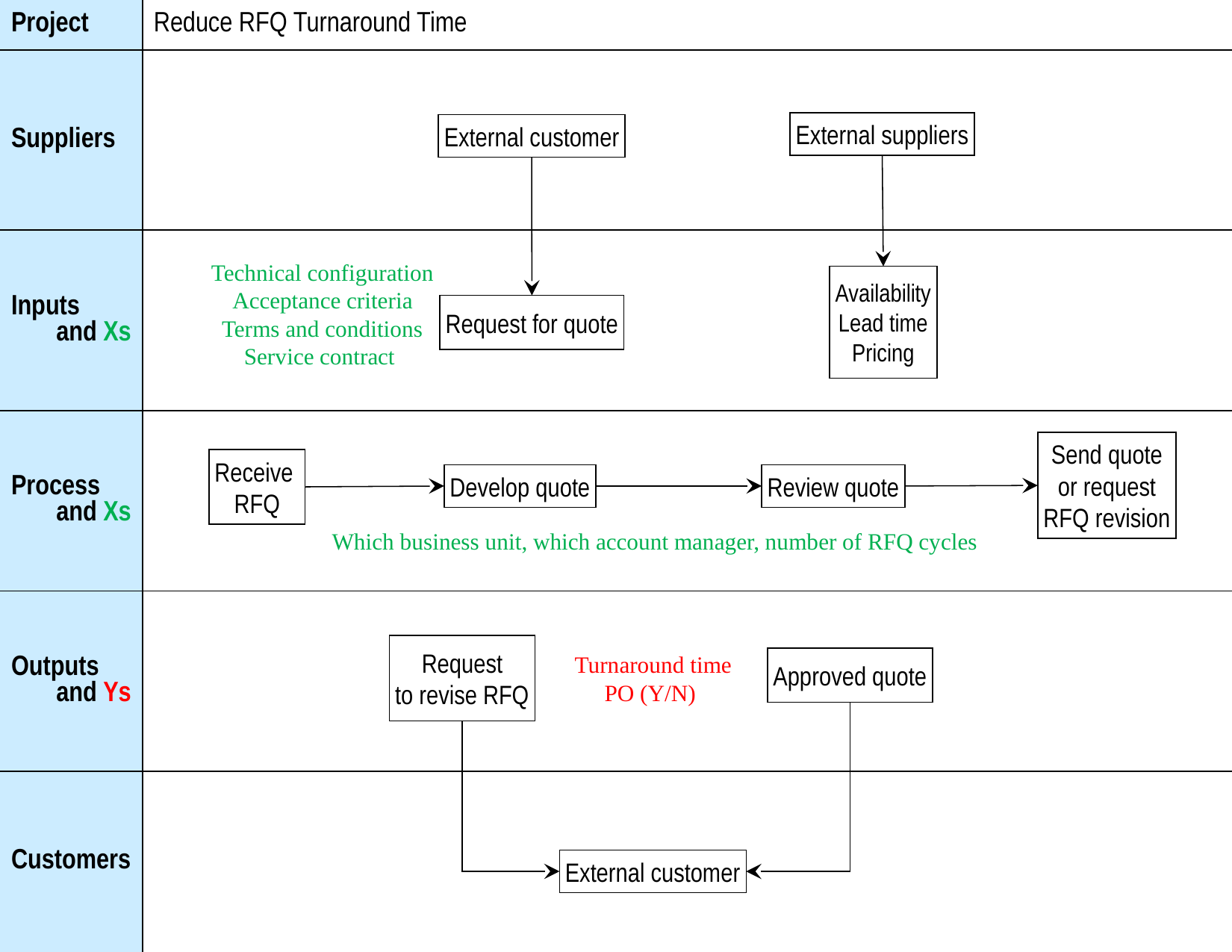

| Project | Reduce RFQ Turnaround Time |
| --- | --- |
| Suppliers |  |
| Inputs and Xs |  |
| Process and Xs |  |
| Outputs and Ys |  |
| Customers |  |
External suppliers
External customer
Technical configuration
Acceptance criteria
Terms and conditions
Service contract
Availability
Lead time
Pricing
Request for quote
Send quote
or request
RFQ revision
Receive
RFQ
Develop quote
Review quote
Which business unit, which account manager, number of RFQ cycles
Request
to revise RFQ
 Turnaround time
PO (Y/N)
Approved quote
External customer